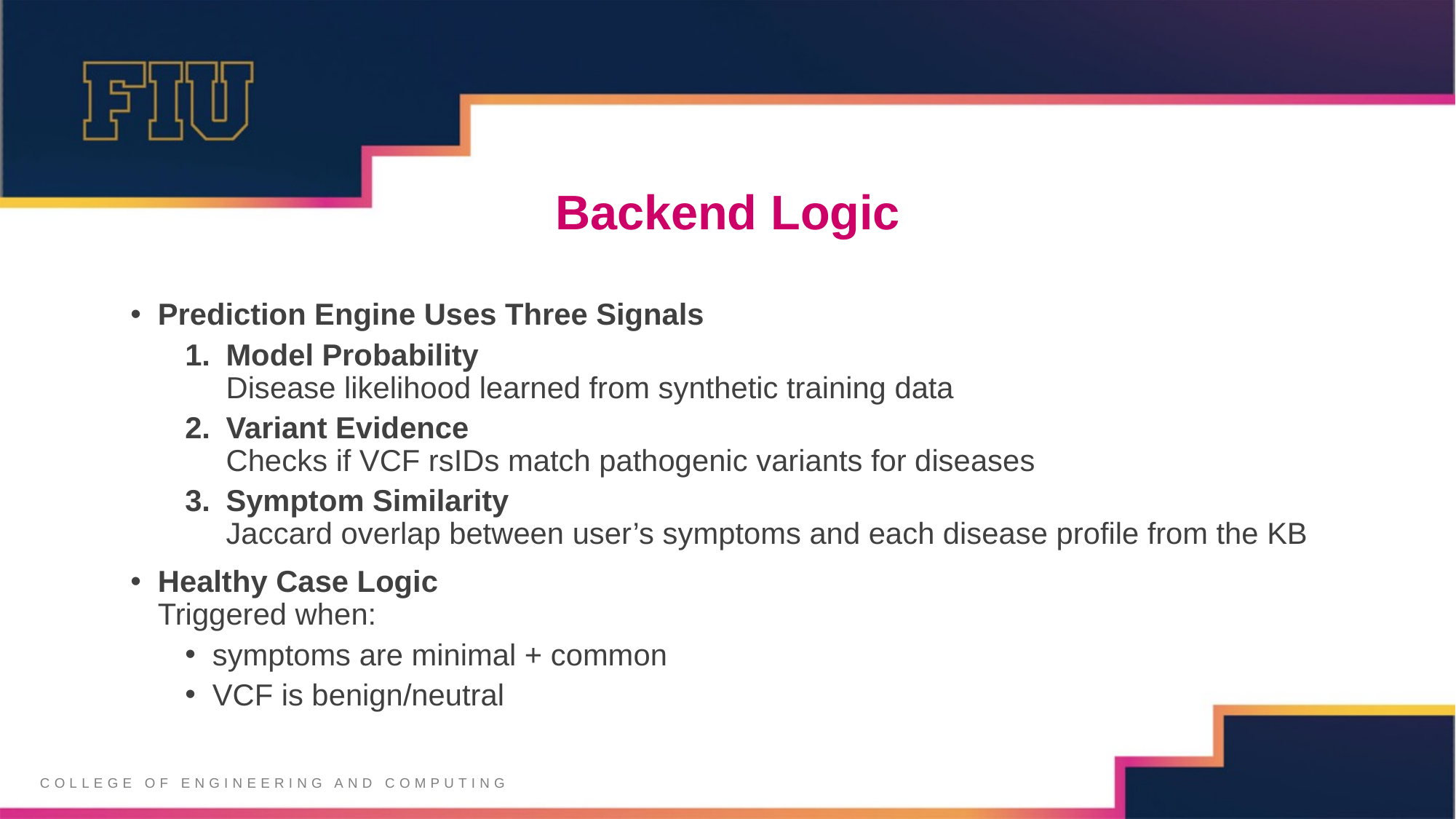

Backend Logic
Prediction Engine Uses Three Signals
Model Probability
Disease likelihood learned from synthetic training data
Variant Evidence
Checks if VCF rsIDs match pathogenic variants for diseases
Symptom Similarity
Jaccard overlap between user’s symptoms and each disease profile from the KB
Healthy Case Logic
Triggered when:
symptoms are minimal + common
VCF is benign/neutral